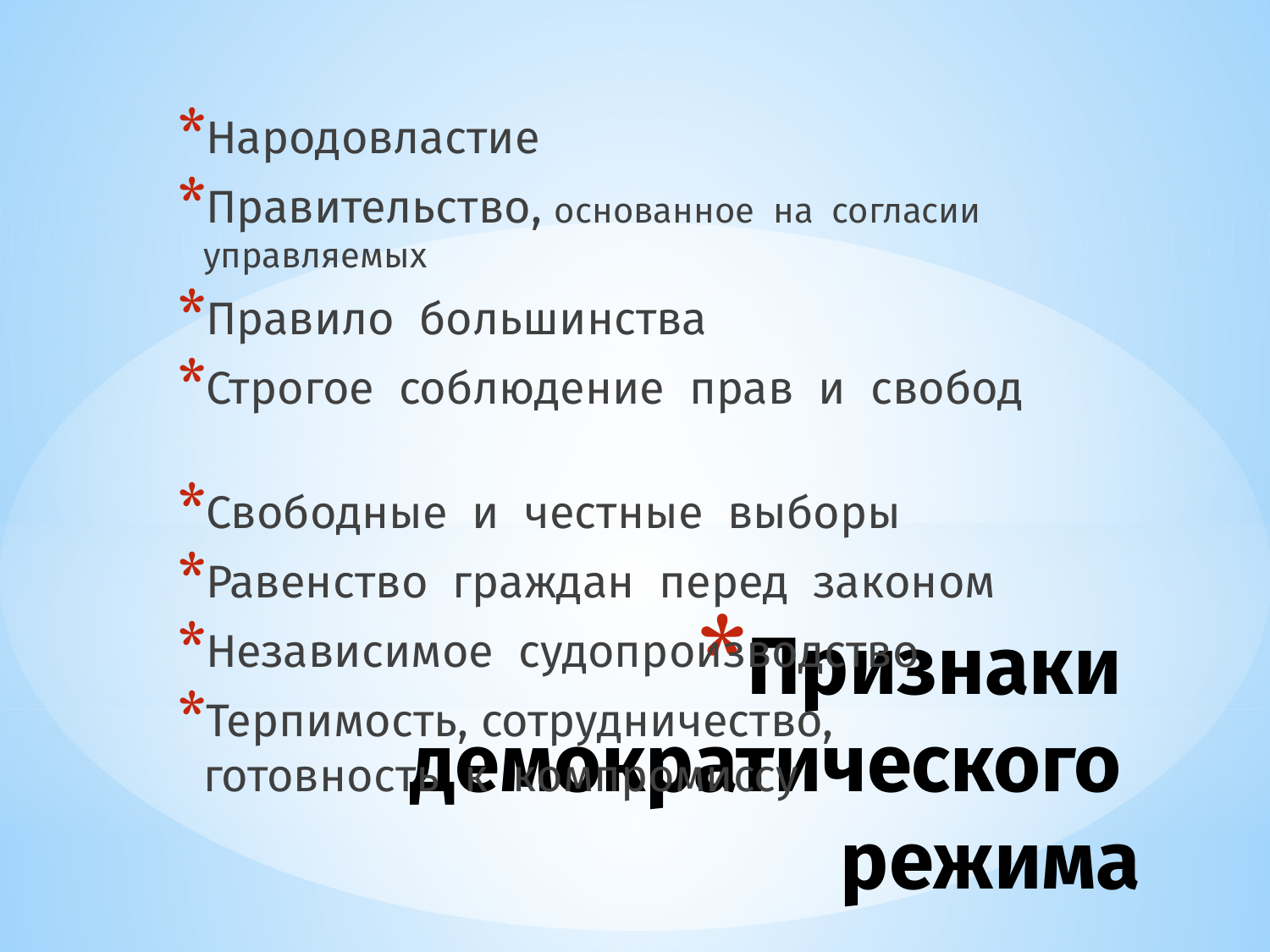

Народовластие
Правительство, основанное  на  согласии  управляемых
Правило  большинства
Строгое  соблюдение  прав  и  свобод
Свободные  и  честные  выборы
Равенство  граждан  перед  законом
Независимое  судопроизводство
Терпимость, сотрудничество, готовность  к  компромиссу
# Признаки  демократического  режима